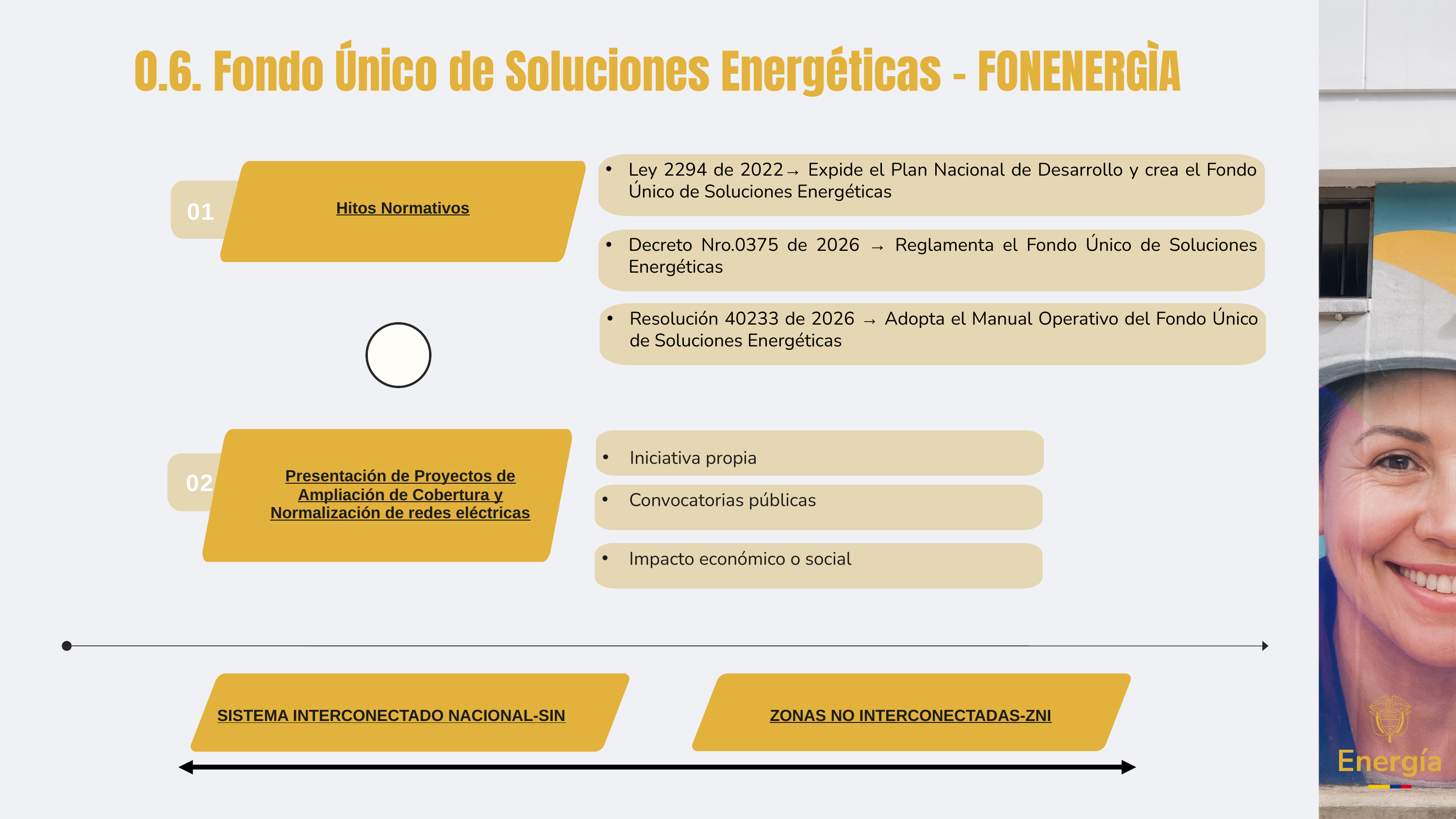

0.6. Fondo Único de Soluciones Energéticas - FONENERGÌA
Ley 2294 de 2022→ Expide el Plan Nacional de Desarrollo y crea el Fondo Único de Soluciones Energéticas

01
Hitos Normativos
Decreto Nro.0375 de 2026 → Reglamenta el Fondo Único de Soluciones Energéticas
Resolución 40233 de 2026 → Adopta el Manual Operativo del Fondo Único de Soluciones Energéticas

Iniciativa propia

02
Presentación de Proyectos de Ampliación de Cobertura y Normalización de redes eléctricas
Convocatorias públicas
Impacto económico o social

ZONAS NO INTERCONECTADAS-ZNI
SISTEMA INTERCONECTADO NACIONAL-SIN